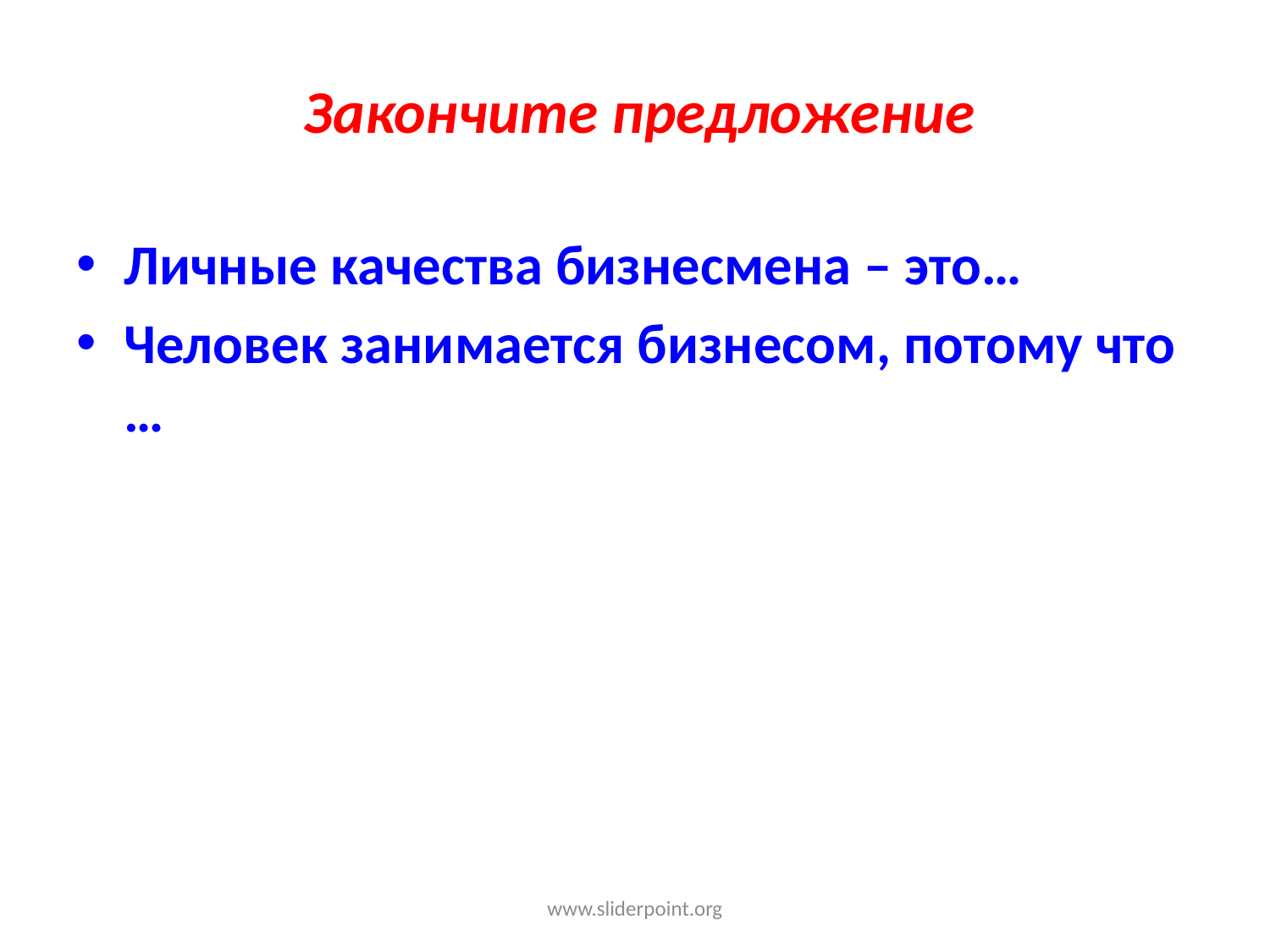

# Закончите предложение
Личные качества бизнесмена – это…
Человек занимается бизнесом, потому что …

www.sliderpoint.org